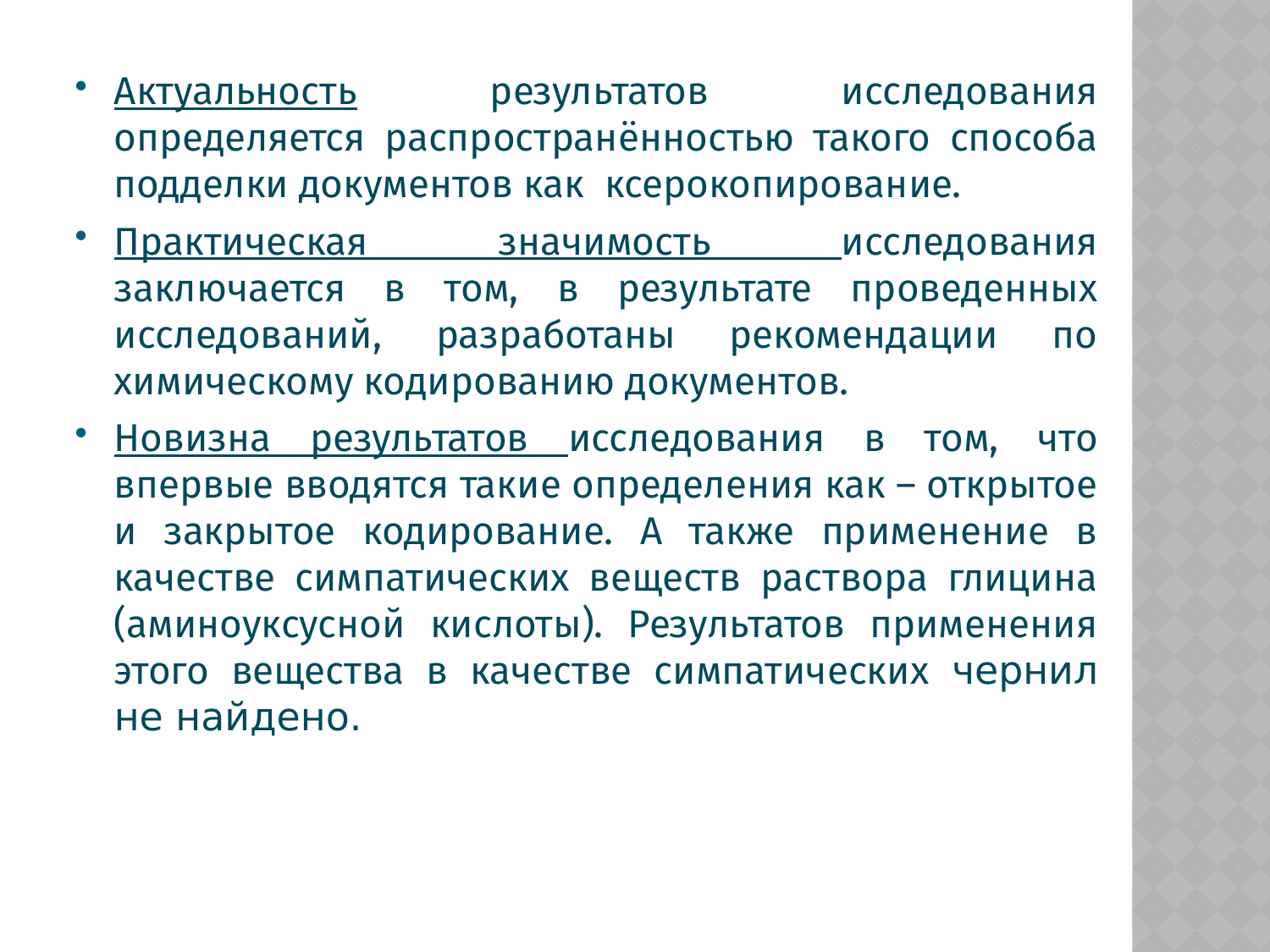

Актуальность результатов исследования определяется распространённостью такого способа подделки документов как  ксерокопирование.
Практическая значимость исследования заключается в том, в результате проведенных исследований, разработаны рекомендации по химическому кодированию документов.
Новизна результатов исследования в том, что впервые вводятся такие определения как – открытое и закрытое кодирование. А также применение в качестве симпатических веществ раствора глицина (аминоуксусной кислоты). Результатов применения этого вещества в качестве симпатических чернил не найдено.